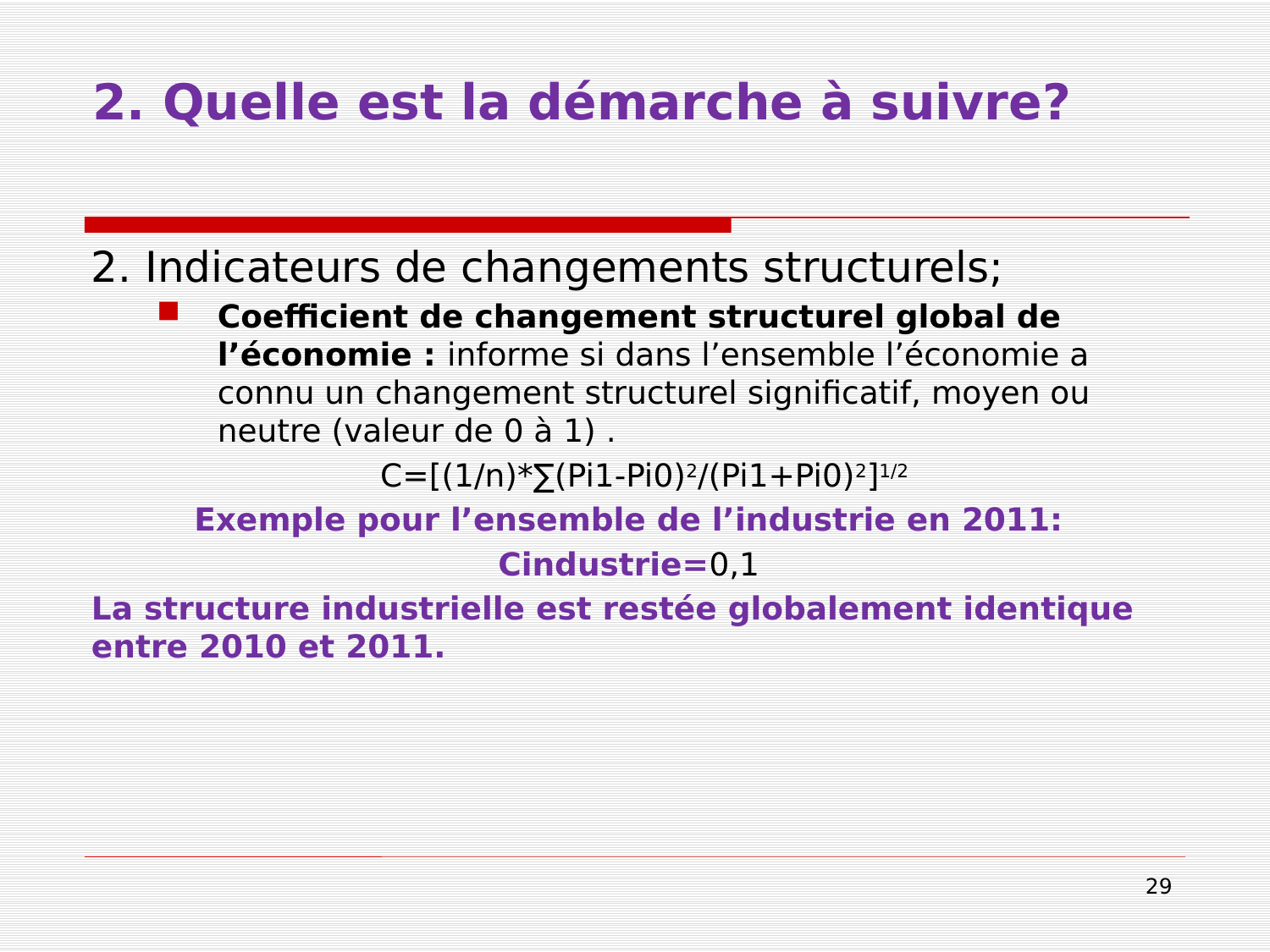

# 2. Quelle est la démarche à suivre?
2. Indicateurs de changements structurels;
Coefficient de changement structurel global de l’économie : informe si dans l’ensemble l’économie a connu un changement structurel significatif, moyen ou neutre (valeur de 0 à 1) .
  C=[(1/n)*∑(Pi1-Pi0)2/(Pi1+Pi0)2]1/2
Exemple pour l’ensemble de l’industrie en 2011:
Cindustrie=0,1
La structure industrielle est restée globalement identique entre 2010 et 2011.

29